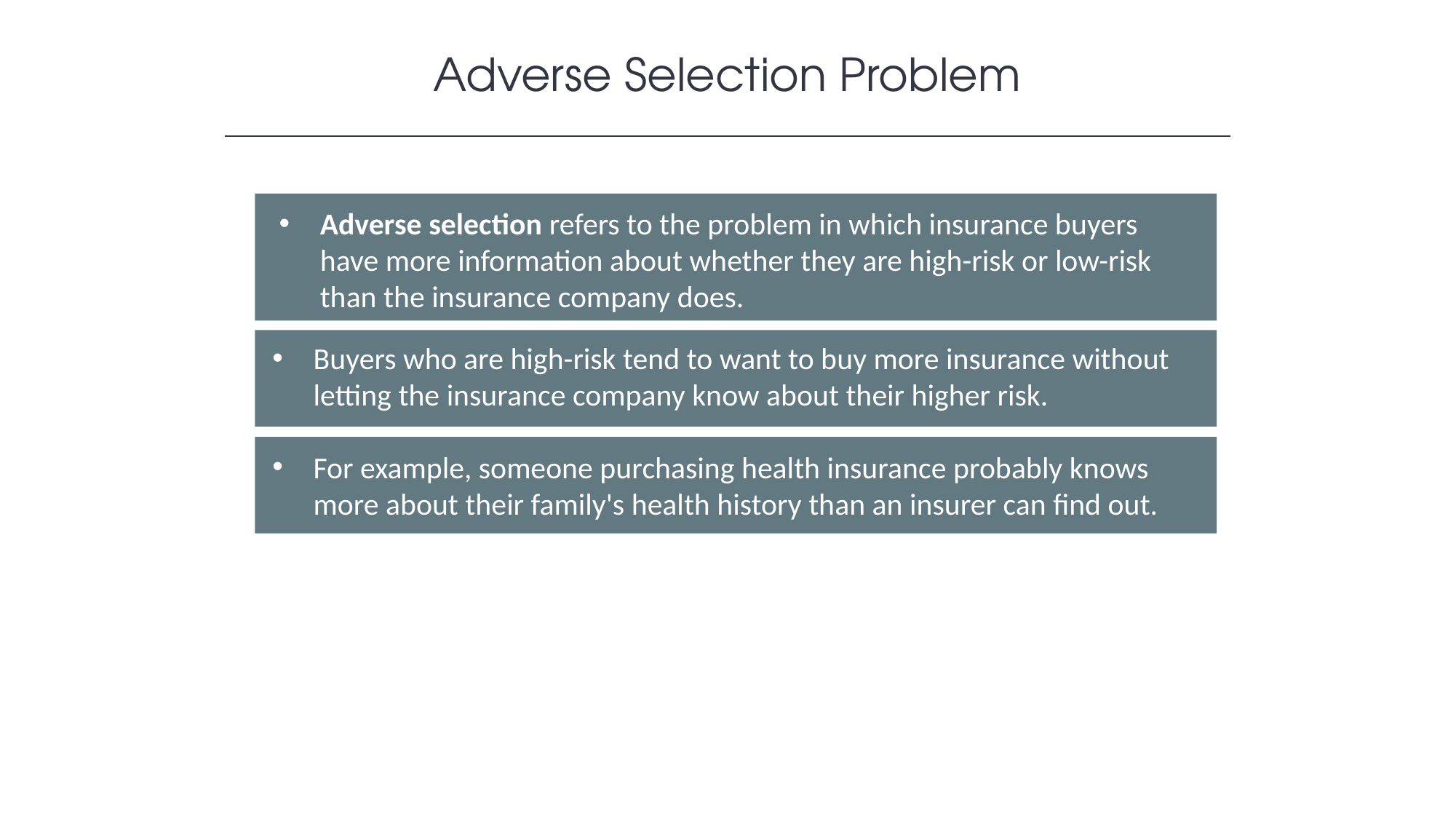

Adverse Selection Problem

Adverse selection refers to the problem in which insurance buyers have more information about whether they are high-risk or low-risk than the insurance company does.

Buyers who are high-risk tend to want to buy more insurance without letting the insurance company know about their higher risk.

For example, someone purchasing health insurance probably knows more about their family's health history than an insurer can find out.